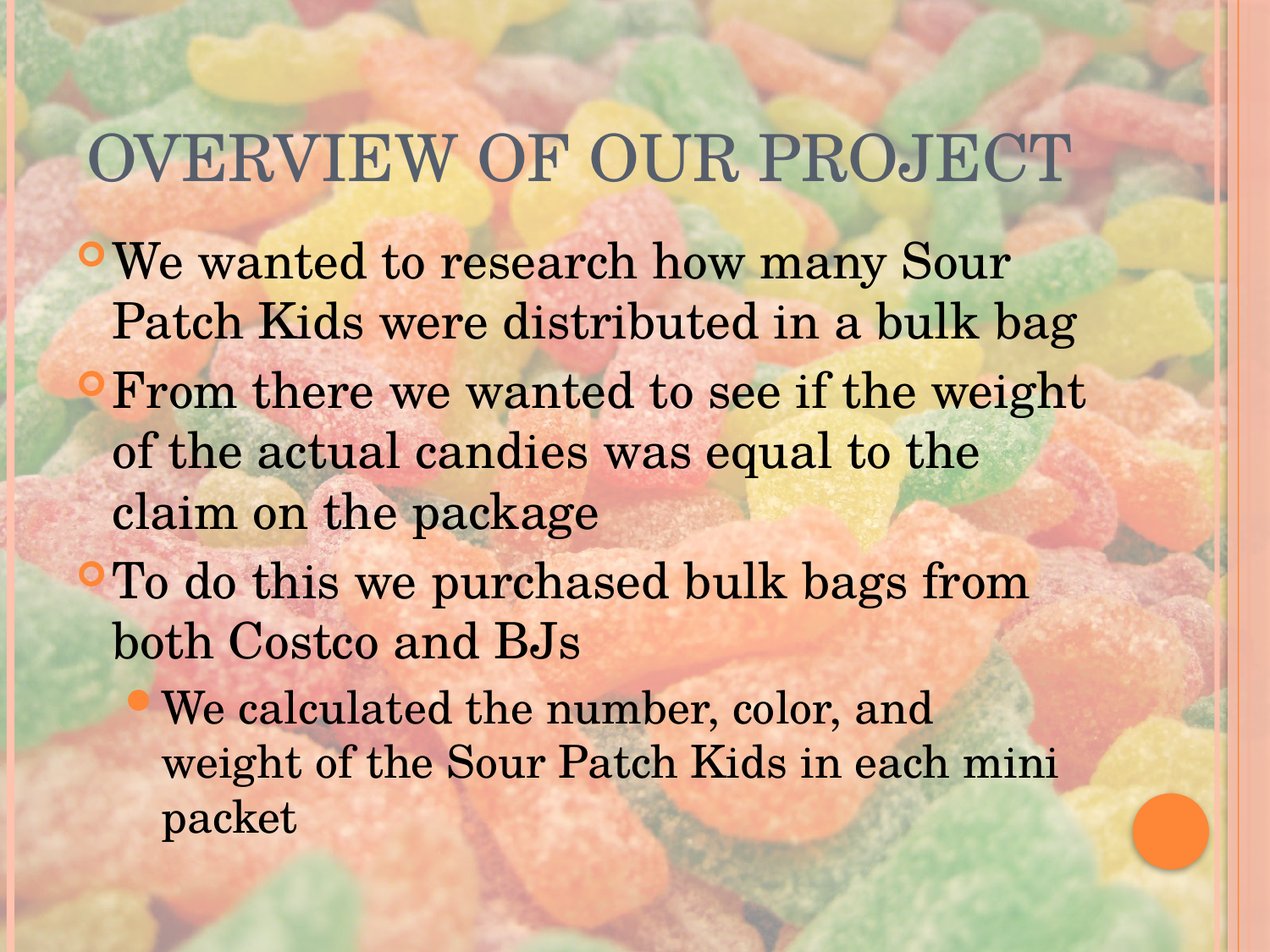

# Overview of our project
We wanted to research how many Sour Patch Kids were distributed in a bulk bag
From there we wanted to see if the weight of the actual candies was equal to the claim on the package
To do this we purchased bulk bags from both Costco and BJs
We calculated the number, color, and weight of the Sour Patch Kids in each mini packet